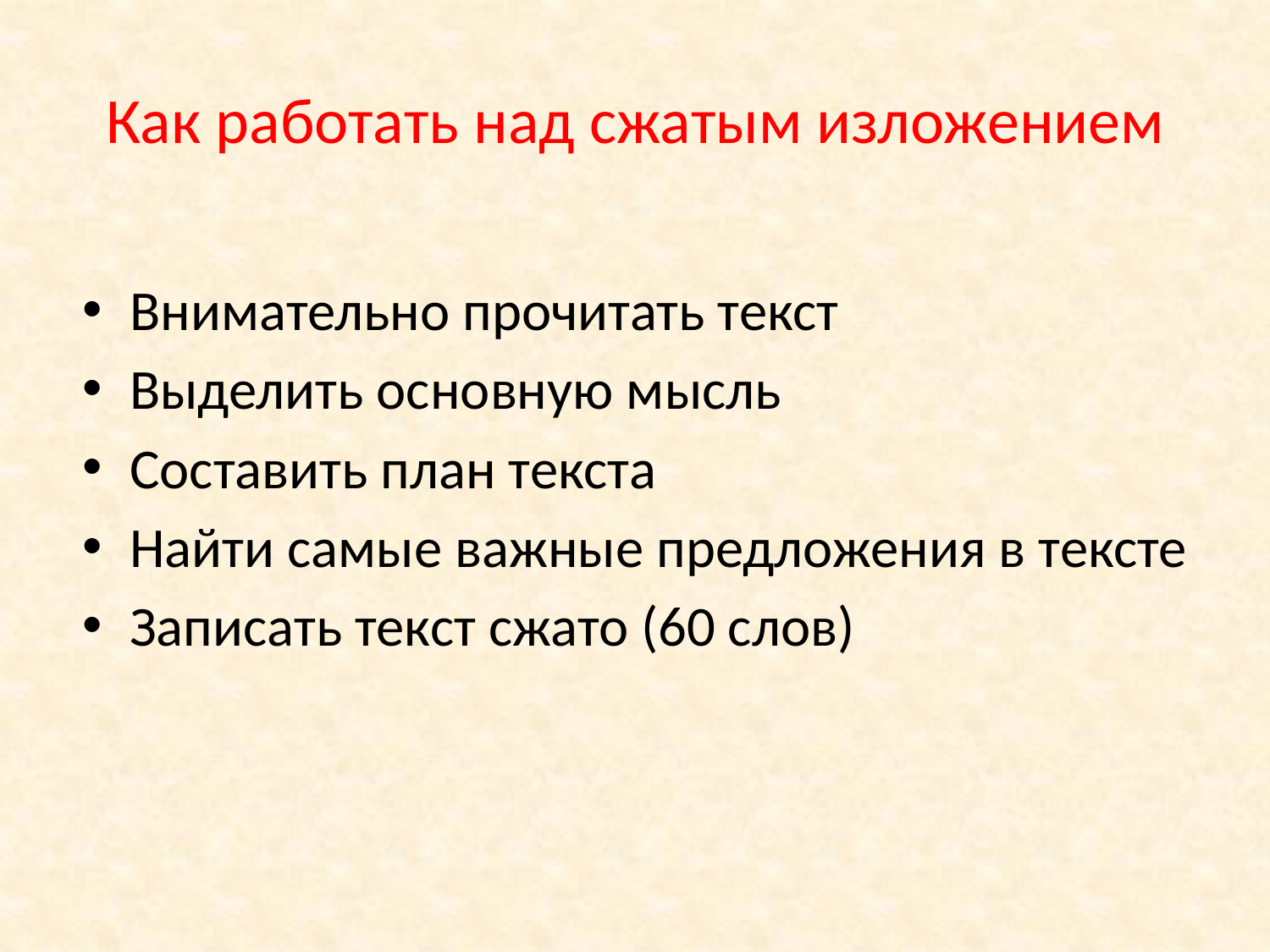

# Как работать над сжатым изложением
Внимательно прочитать текст
Выделить основную мысль
Составить план текста
Найти самые важные предложения в тексте
Записать текст сжато (60 слов)